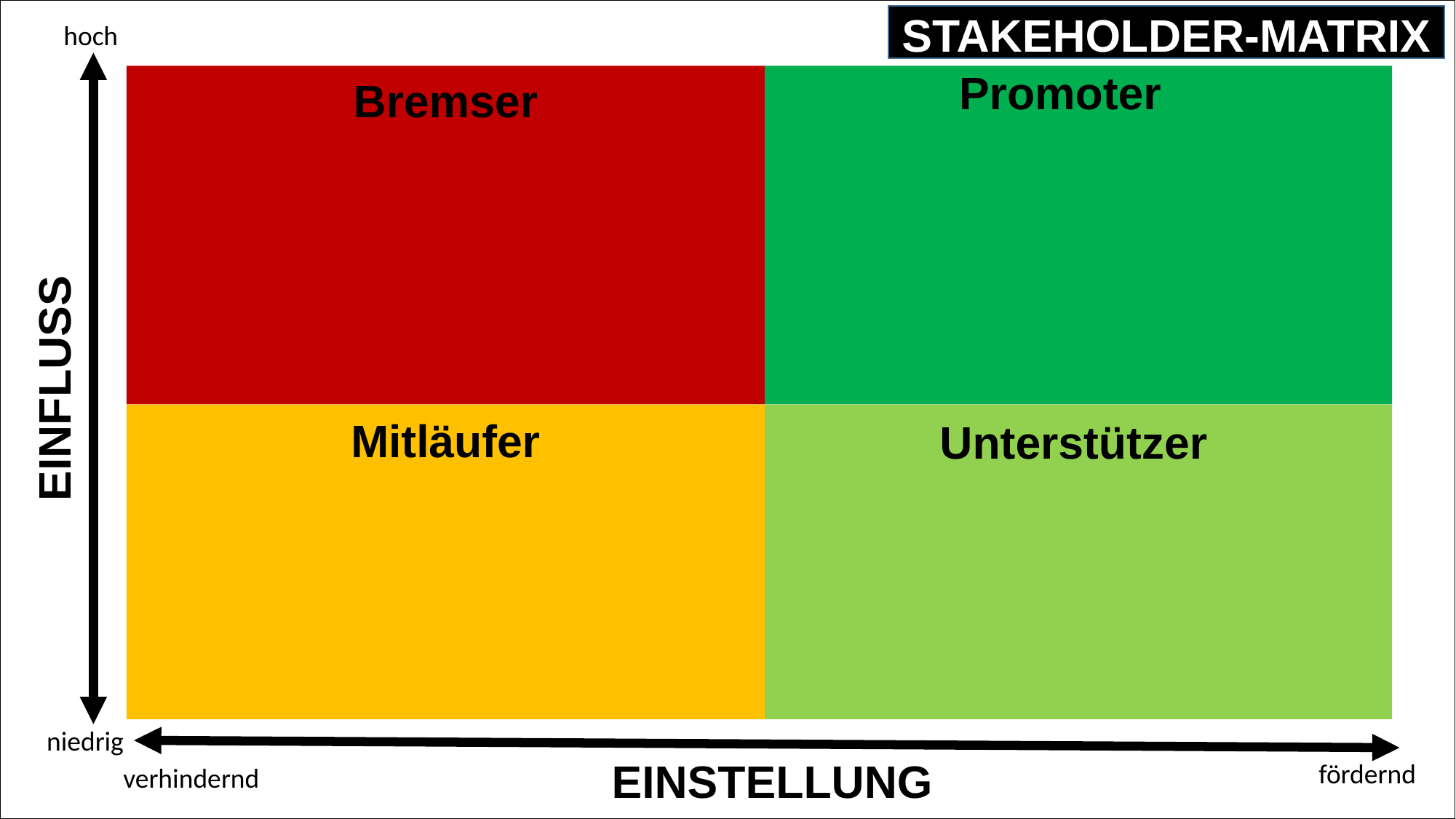

STAKEHOLDER-MATRIX

hoch
Promoter

Bremser
EINFLUSS

Mitläufer
Unterstützer
niedrig
EINSTELLUNG
fördernd
verhindernd